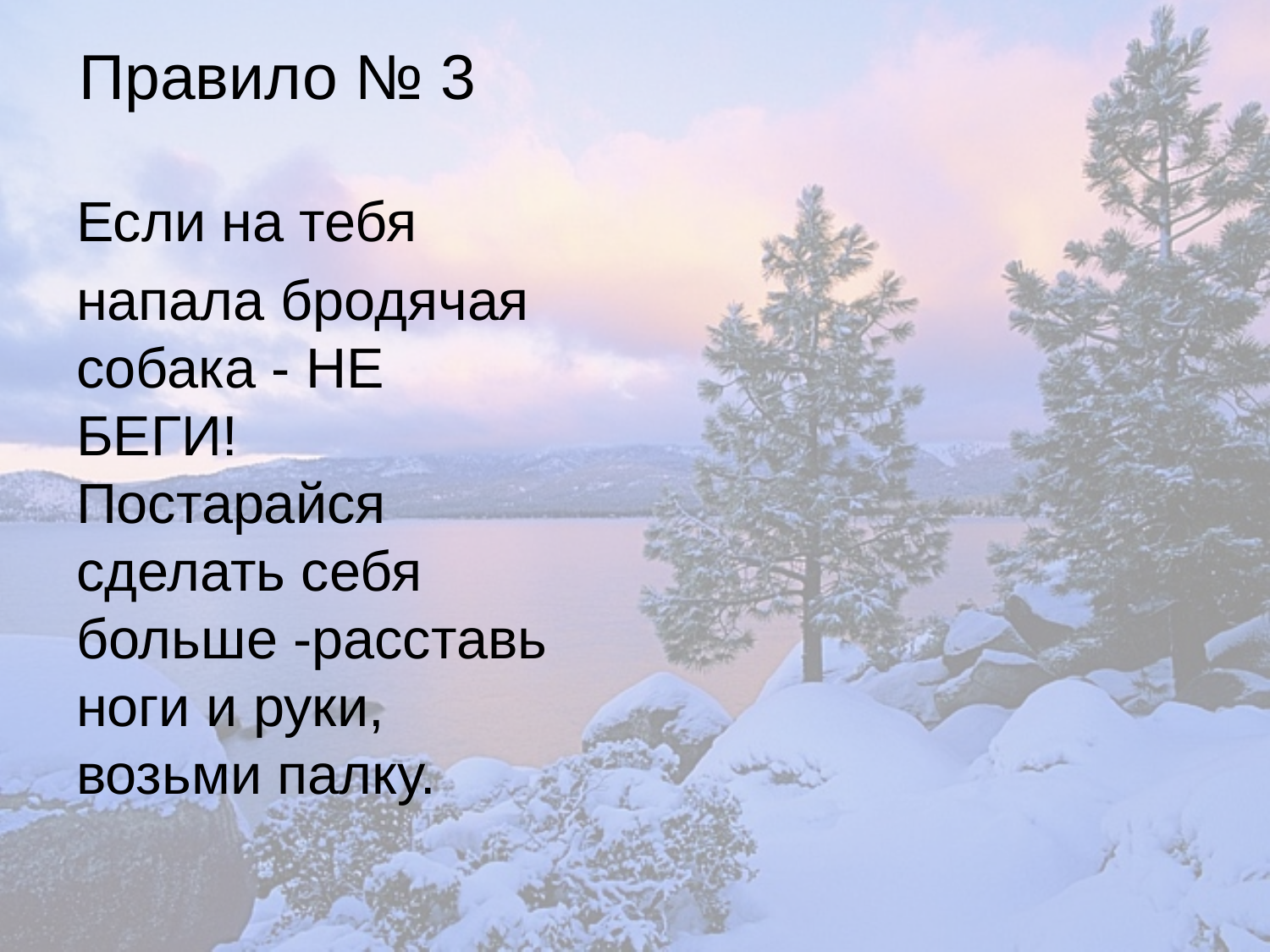

# Правило № 3
Если на тебя
напала бродячая собака - НЕ БЕГИ! Постарайся сделать себя больше -расставь ноги и руки, возьми палку.